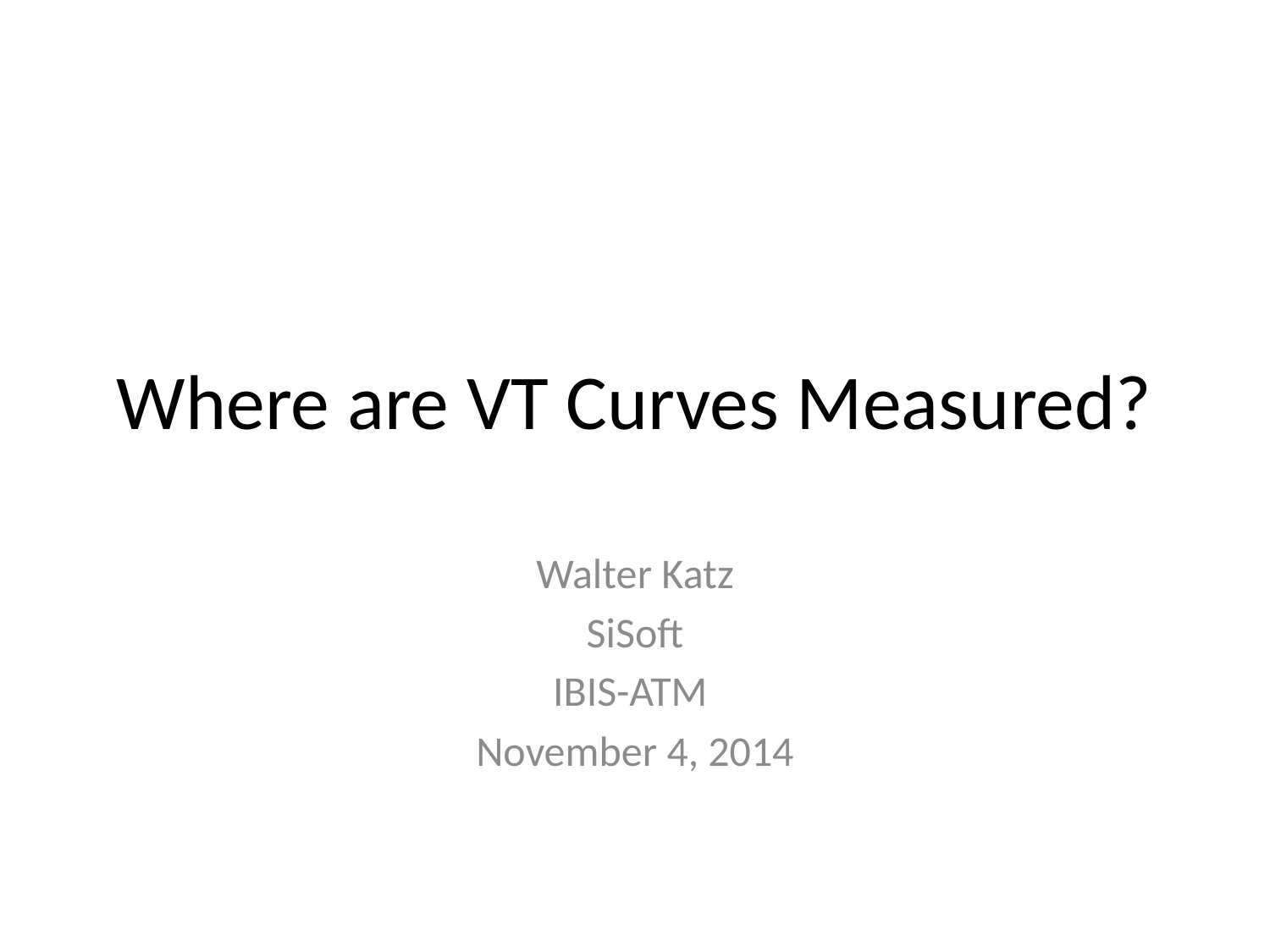

# Where are VT Curves Measured?
Walter Katz
SiSoft
IBIS-ATM
November 4, 2014